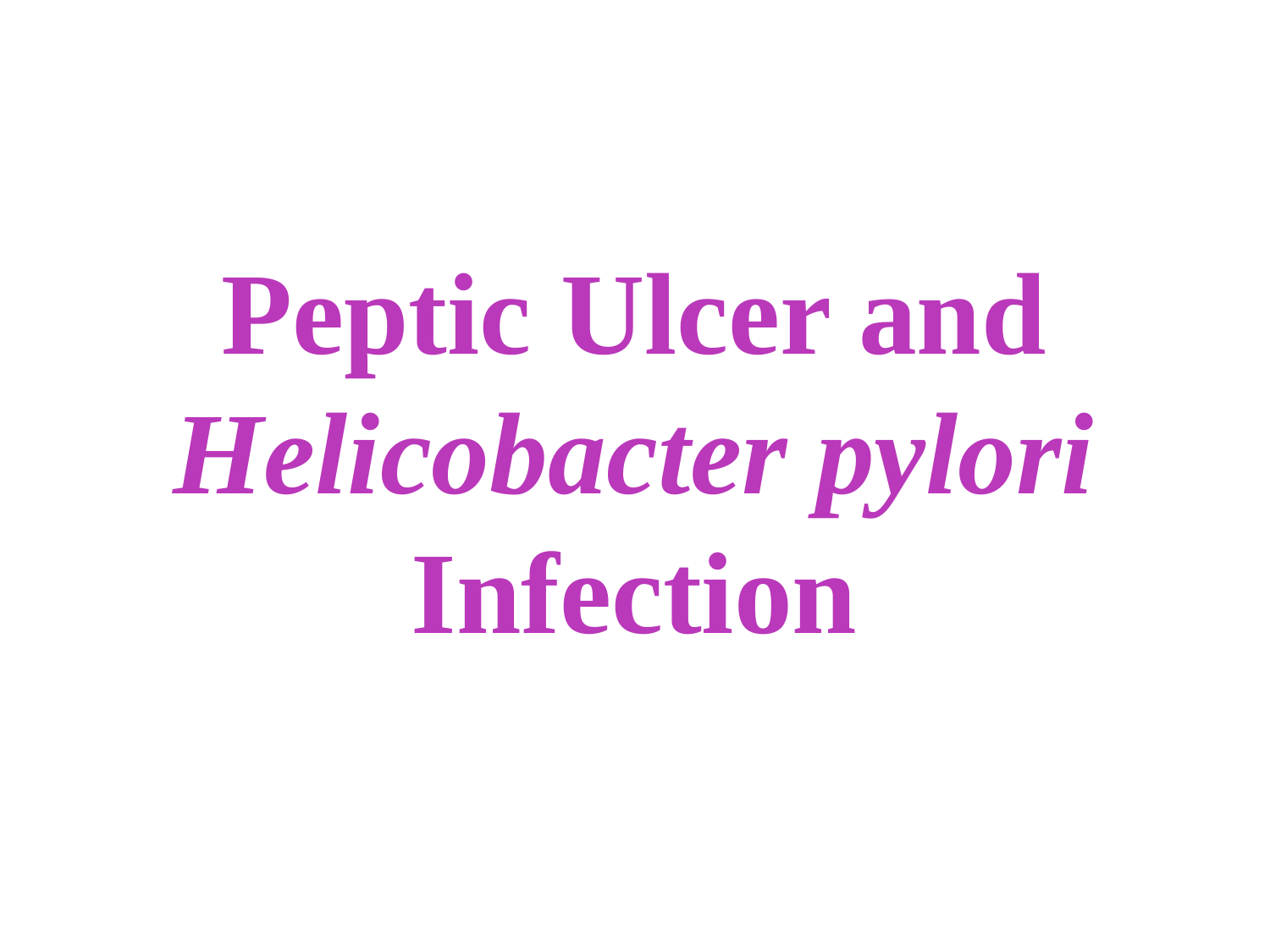

# Peptic Ulcer and Helicobacter pylori Infection